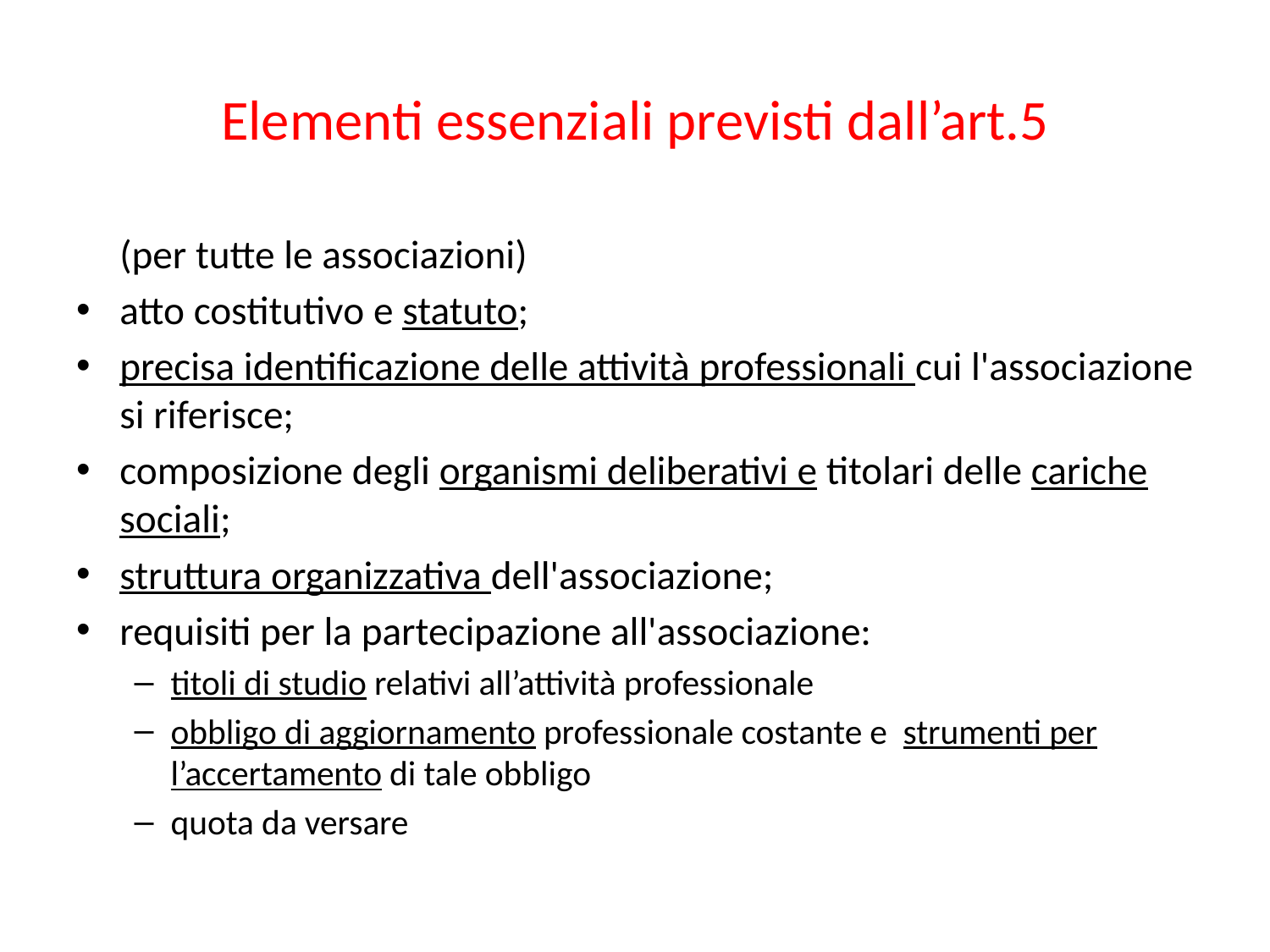

# Elementi essenziali previsti dall’art.5
	(per tutte le associazioni)
atto costitutivo e statuto;
precisa identificazione delle attività professionali cui l'associazione si riferisce;
composizione degli organismi deliberativi e titolari delle cariche sociali;
struttura organizzativa dell'associazione;
requisiti per la partecipazione all'associazione:
titoli di studio relativi all’attività professionale
obbligo di aggiornamento professionale costante e  strumenti per l’accertamento di tale obbligo
quota da versare